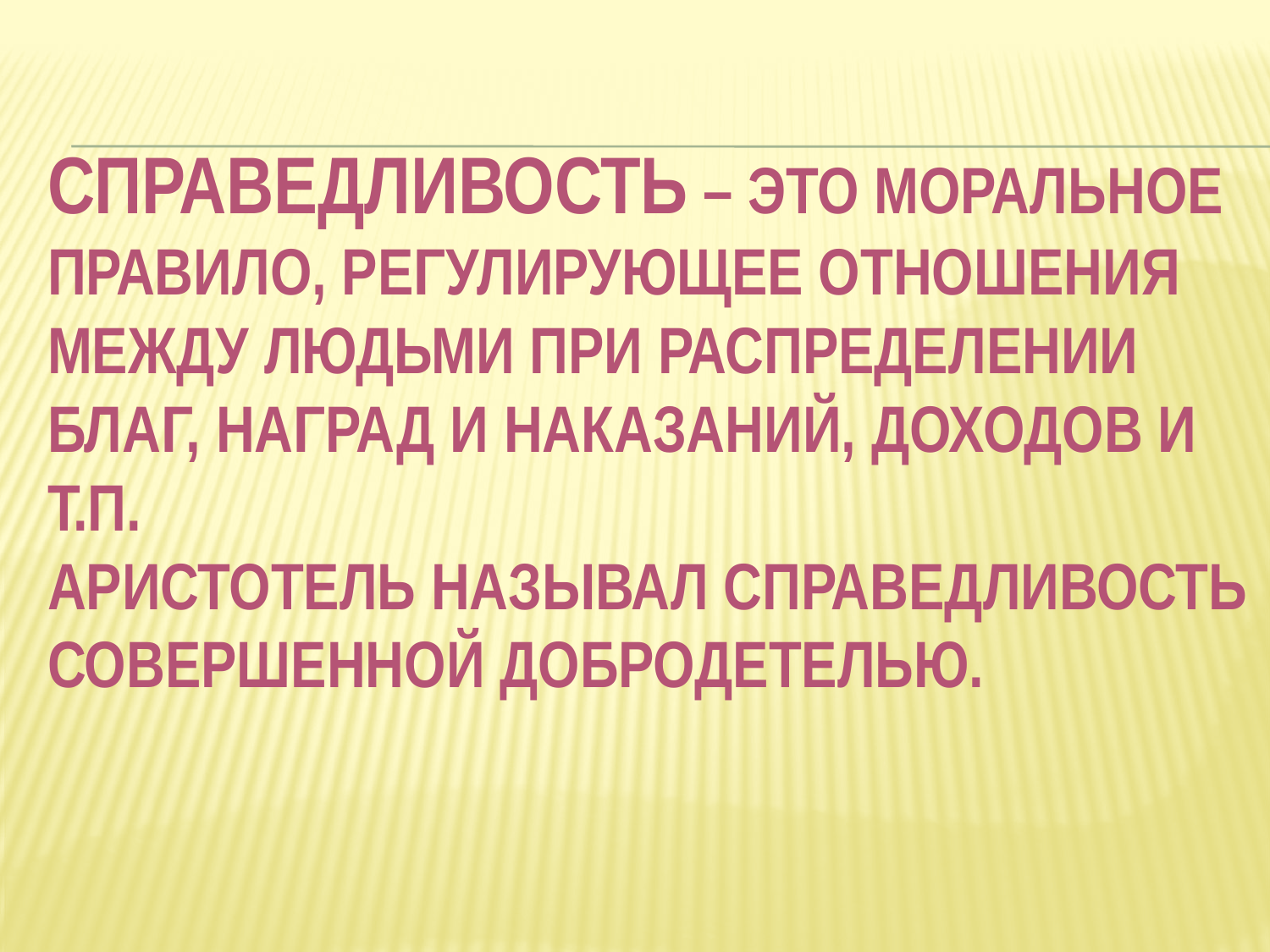

# Справедливость – это моральное правило, регулирующее отношения между людьми при распределении благ, наград и наказаний, доходов и т.п. Аристотель называл справедливость совершенной добродетелью.